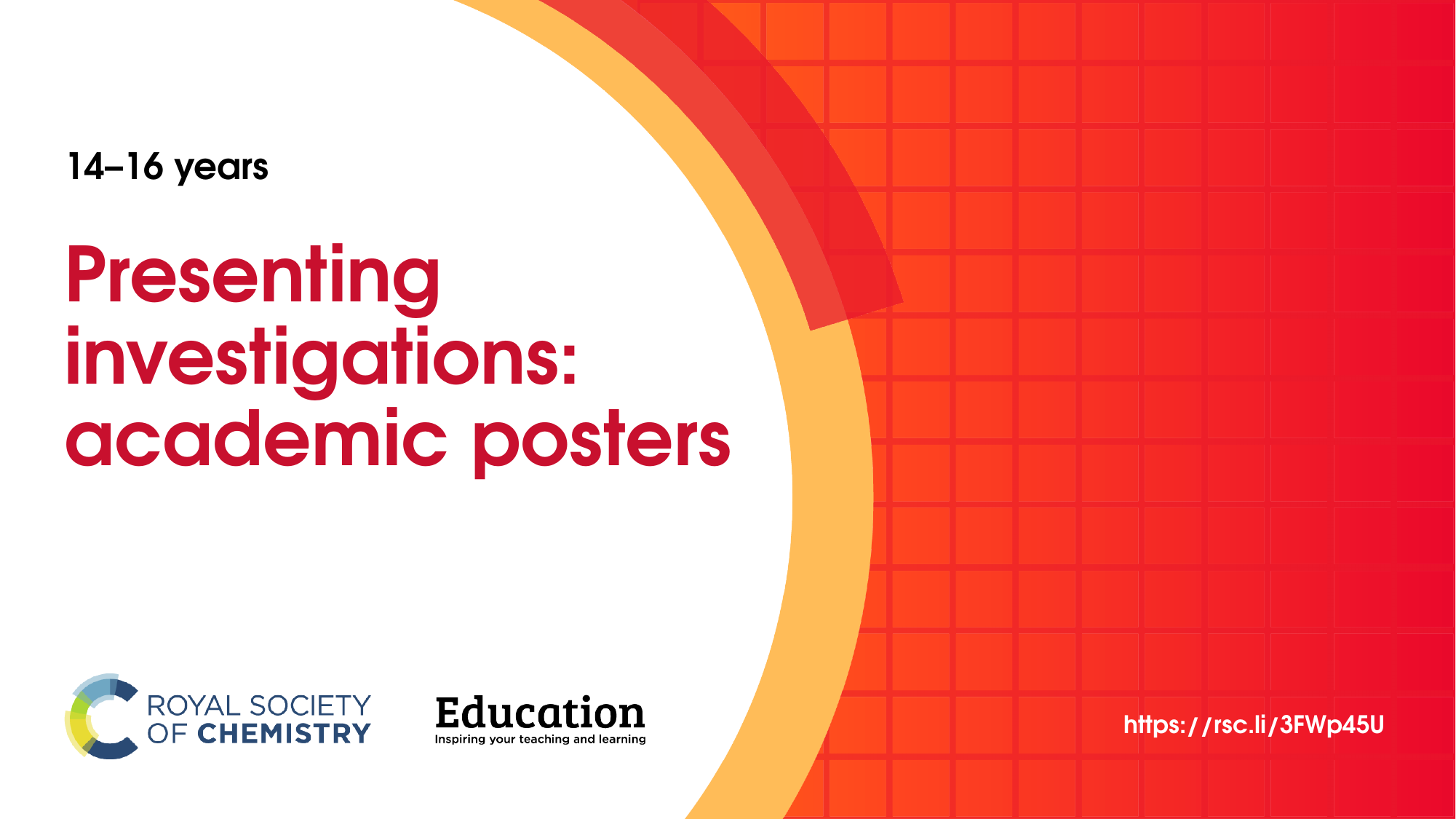

# 14–16 years
Presenting investigations: academic posters